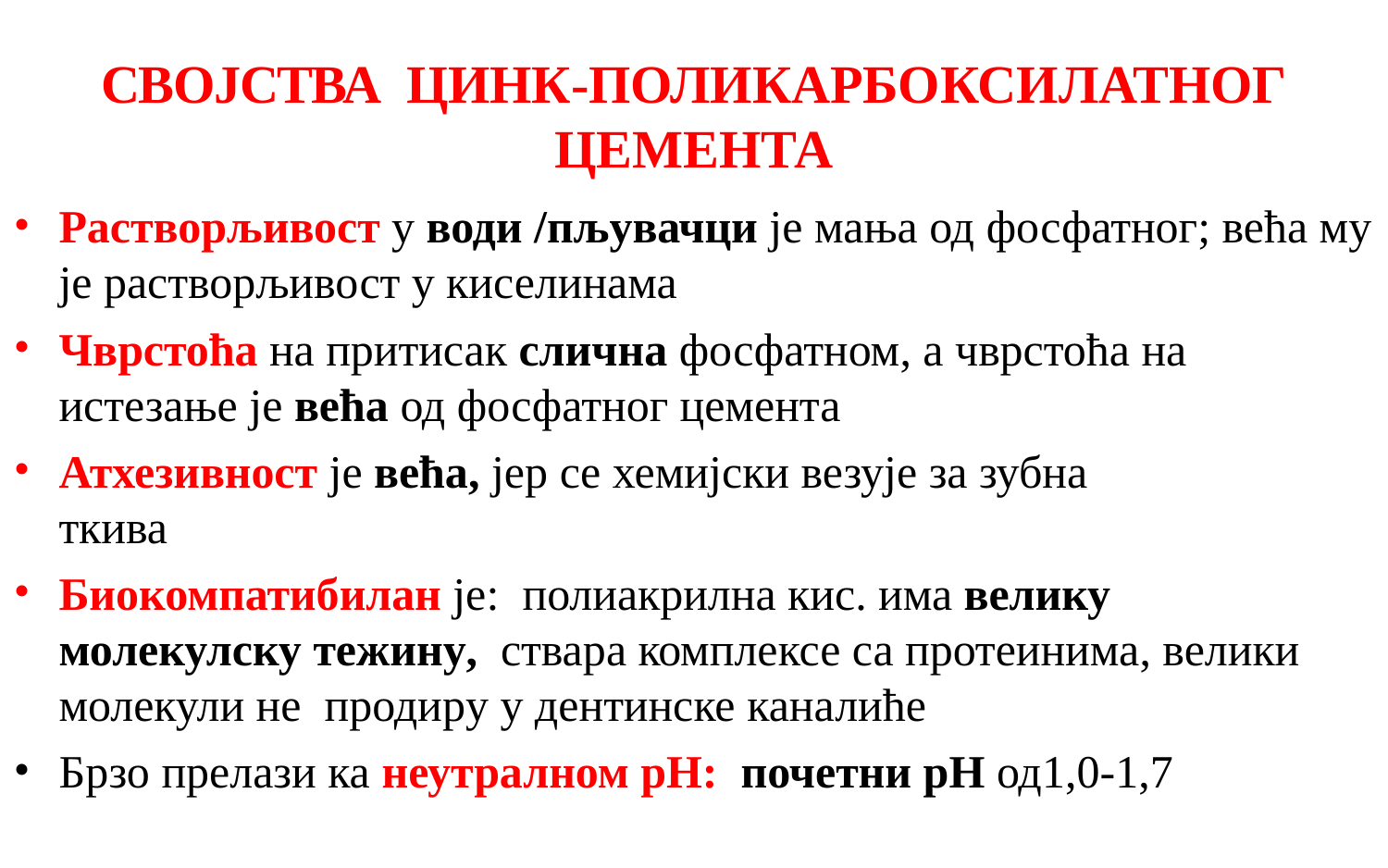

# СВОЈСТВА  ЦИНК-ПОЛИКАРБОКСИЛАТНОГ
ЦЕМЕНТА
Растворљивост у води /пљувачци је мања од фосфатног; већа му је растворљивост у киселинама
Чврстоћа на притисак слична фосфатном, а чврстоћа на  истезање је већа од фосфатног цемента
Атхезивност је већа, јер се хемијски везује за зубна ткива
Биокомпатибилан је:  полиакрилна кис. има велику  молекулску тежину,  ствара комплексе са протеинима, велики молекули не  продиру у дентинске каналиће
Брзо прелази ка неутралном рН:  почетни рH од1,0-1,7